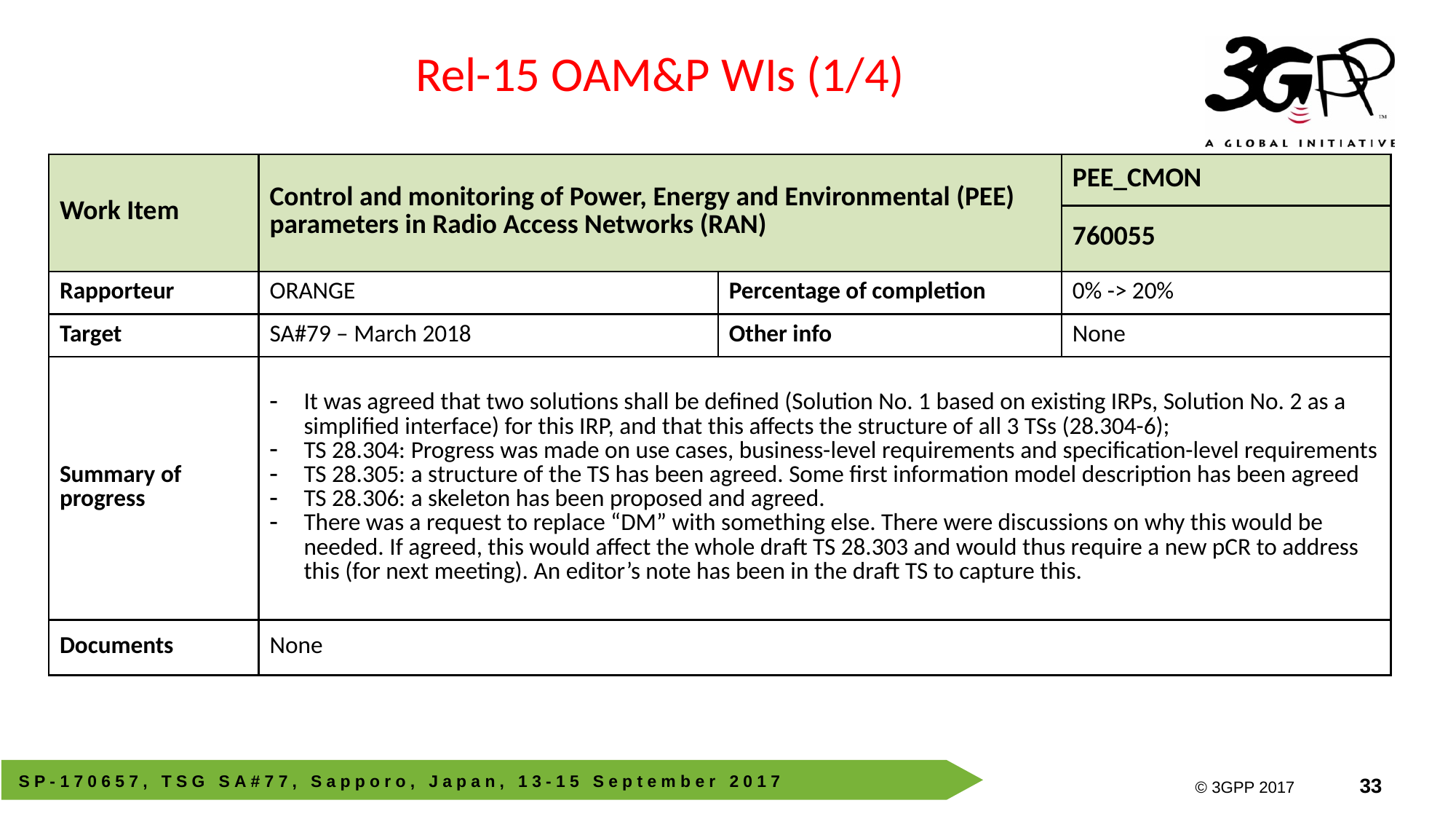

Rel-15 OAM&P WIs (1/4)
| Work Item | Control and monitoring of Power, Energy and Environmental (PEE) parameters in Radio Access Networks (RAN) |  | PEE\_CMON |
| --- | --- | --- | --- |
|  |  |  | 760055 |
| Rapporteur | ORANGE | Percentage of completion | 0% -> 20% |
| Target | SA#79 – March 2018 | Other info | None |
| Summary of progress | It was agreed that two solutions shall be defined (Solution No. 1 based on existing IRPs, Solution No. 2 as a simplified interface) for this IRP, and that this affects the structure of all 3 TSs (28.304-6); TS 28.304: Progress was made on use cases, business-level requirements and specification-level requirements TS 28.305: a structure of the TS has been agreed. Some first information model description has been agreed TS 28.306: a skeleton has been proposed and agreed. There was a request to replace “DM” with something else. There were discussions on why this would be needed. If agreed, this would affect the whole draft TS 28.303 and would thus require a new pCR to address this (for next meeting). An editor’s note has been in the draft TS to capture this. |  |  |
| Documents | None |  |  |